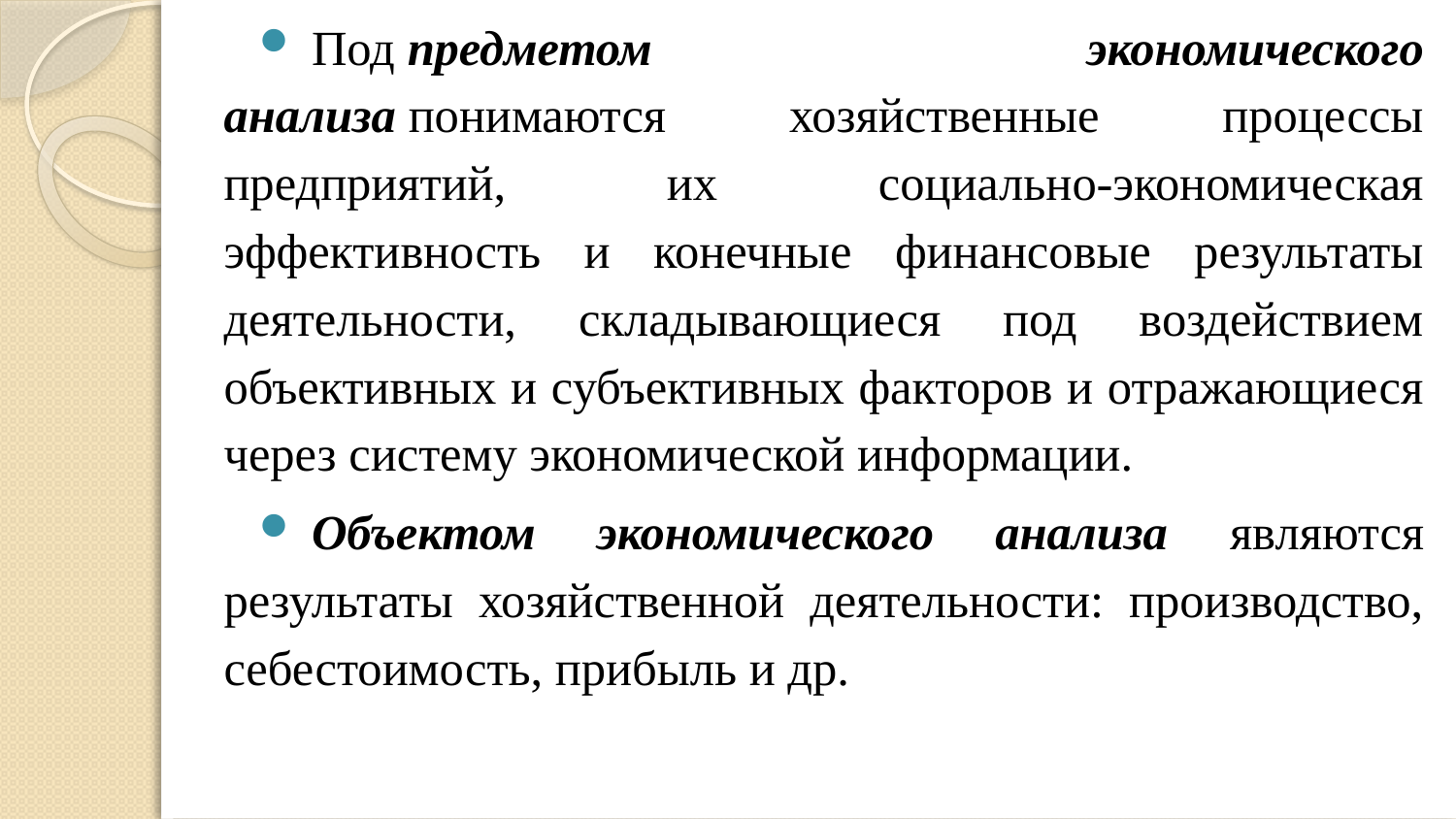

Под предметом экономического анализа понимаются хозяйственные процессы предприятий, их социально-экономическая эффективность и конечные финансовые результаты деятельности, складывающиеся под воздействием объективных и субъективных факторов и отражающиеся через систему экономической информации.
Объектом экономического анализа являются результаты хозяйственной деятельности: производство, себестоимость, прибыль и др.